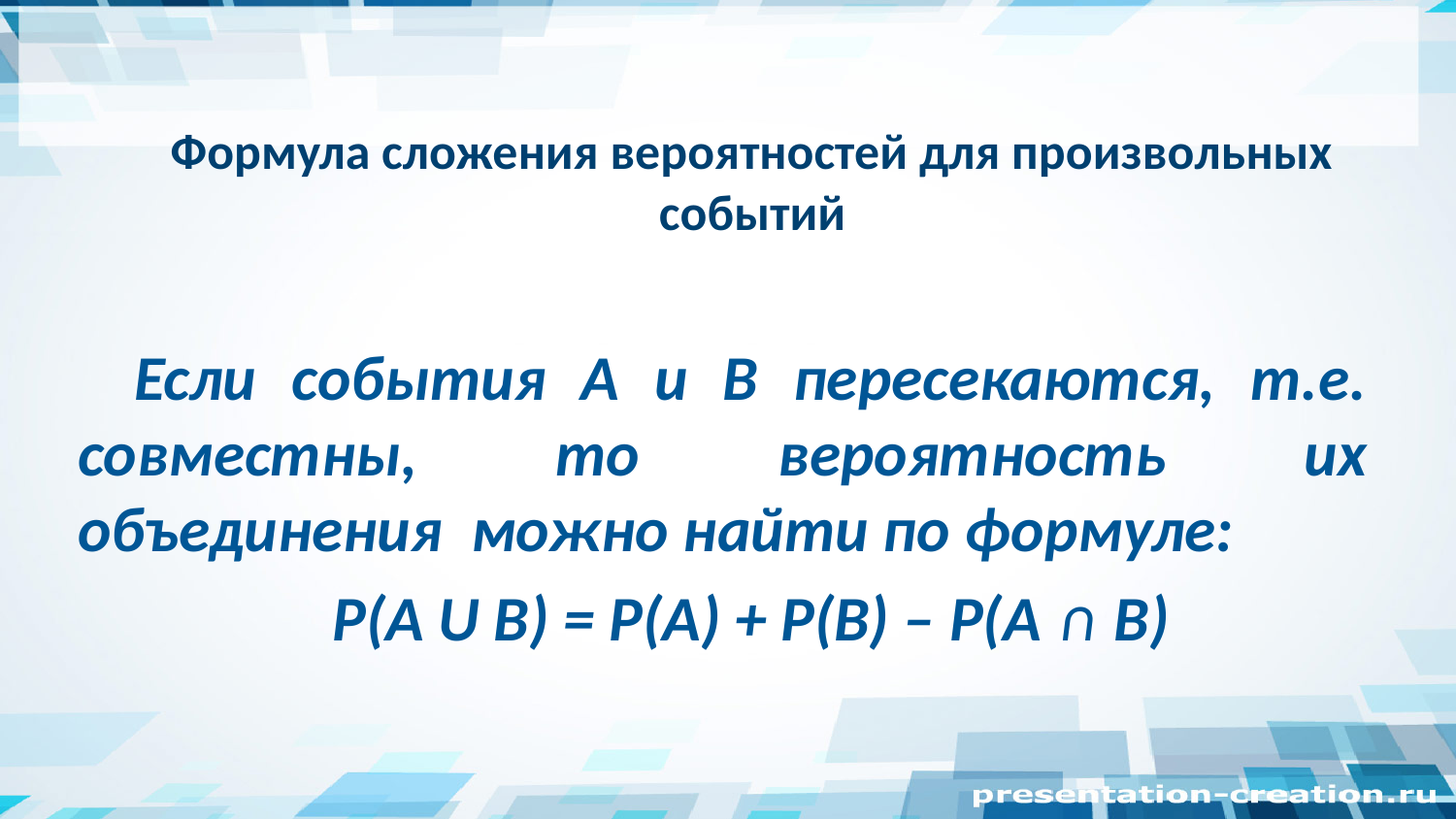

Формула сложения вероятностей для произвольных событий
Если события А и В пересекаются, т.е. совместны, то вероятность их объединения  можно найти по формуле:
Р(А U В) = Р(А) + Р(В) – Р(А ∩ В)